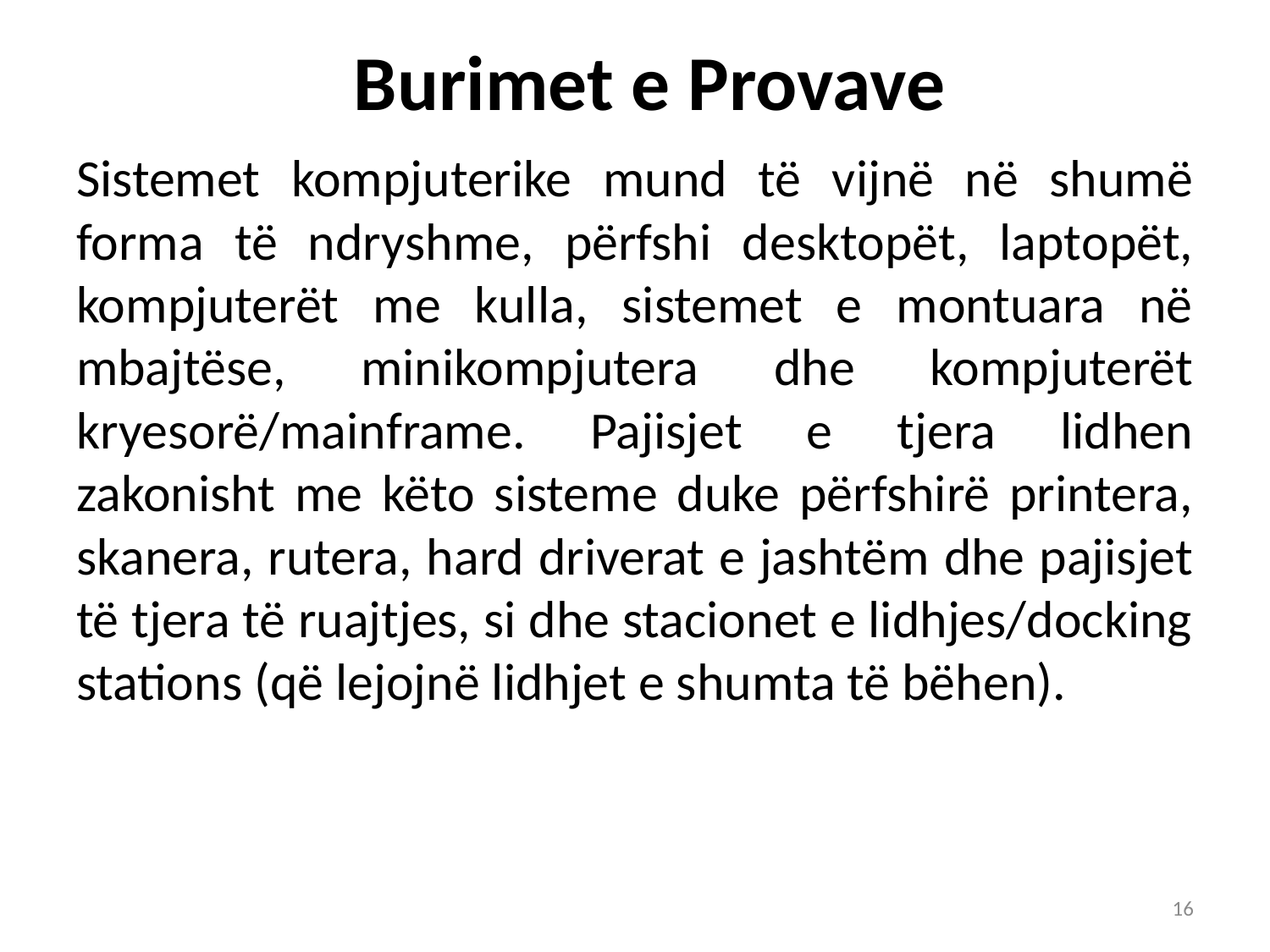

# Burimet e Provave
Sistemet kompjuterike mund të vijnë në shumë forma të ndryshme, përfshi desktopët, laptopët, kompjuterët me kulla, sistemet e montuara në mbajtëse, minikompjutera dhe kompjuterët kryesorë/mainframe. Pajisjet e tjera lidhen zakonisht me këto sisteme duke përfshirë printera, skanera, rutera, hard driverat e jashtëm dhe pajisjet të tjera të ruajtjes, si dhe stacionet e lidhjes/docking stations (që lejojnë lidhjet e shumta të bëhen).
16